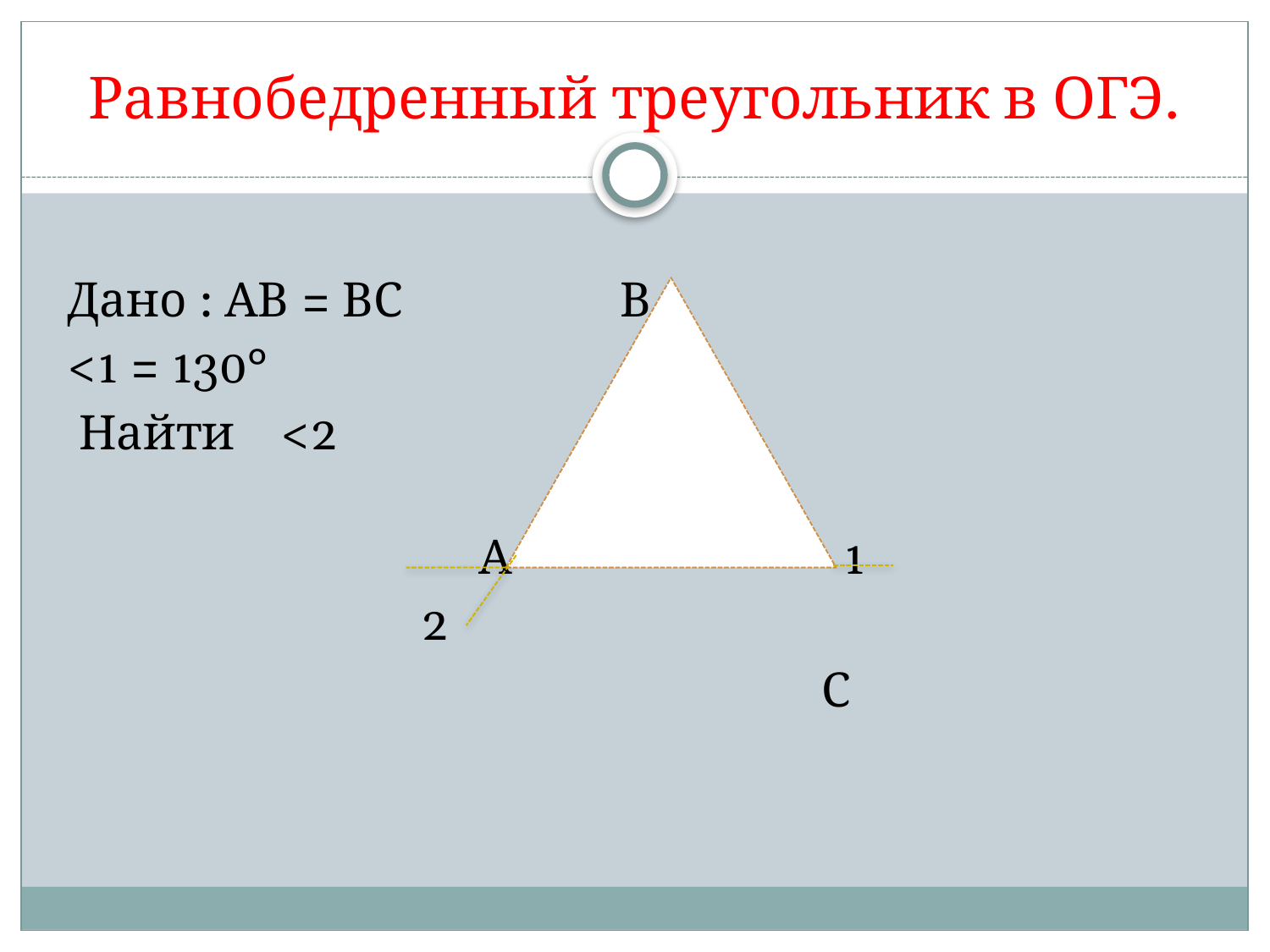

# Равнобедренный треугольник в ОГЭ.

Дано : АВ = ВС                   В
<1 = 130°
 Найти    <2
                                    А                             1
                               2
                                                                  С